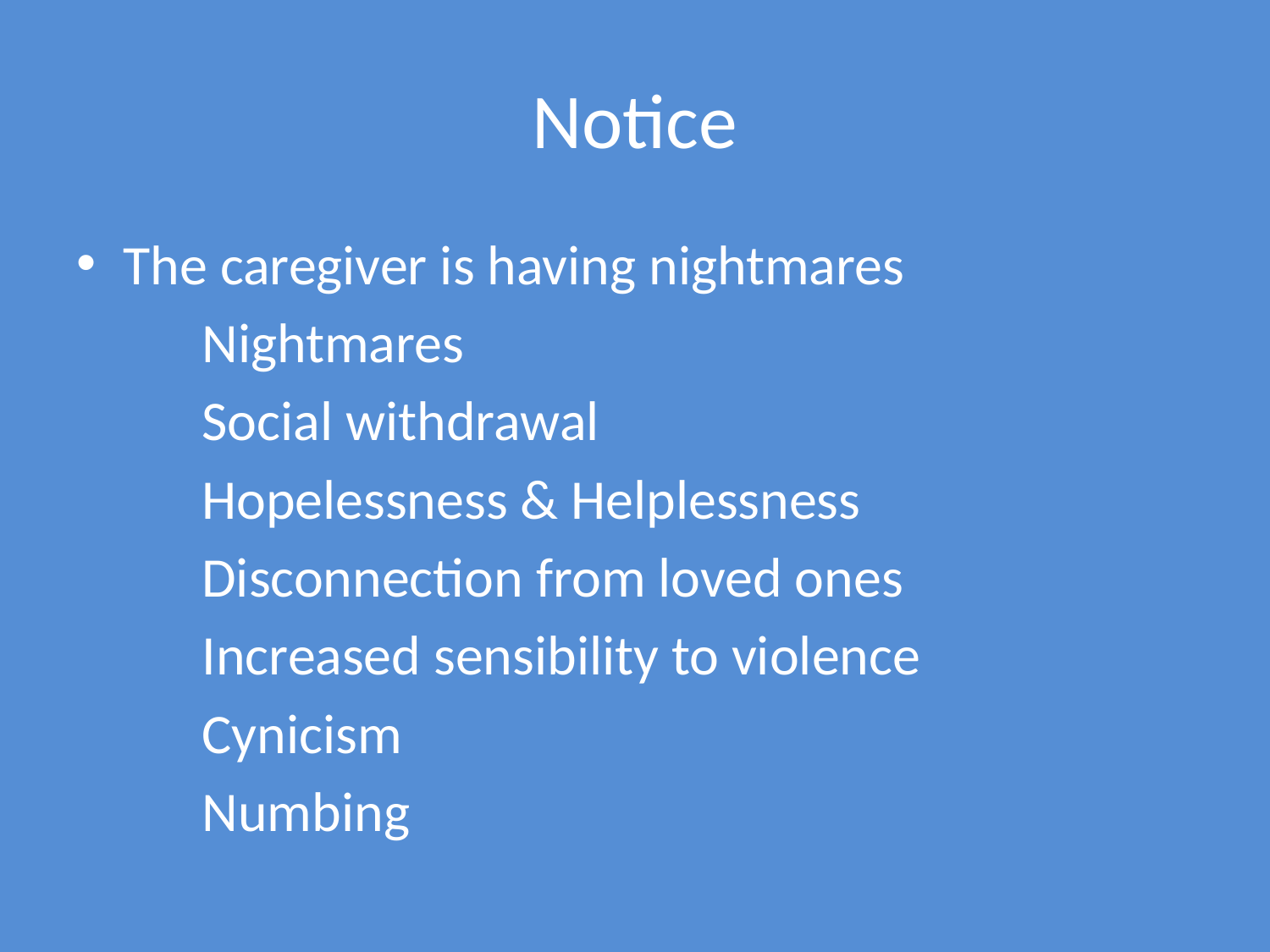

# Notice
The caregiver is having nightmares
	Nightmares
	Social withdrawal
	Hopelessness & Helplessness
	Disconnection from loved ones
	Increased sensibility to violence
	Cynicism
	Numbing